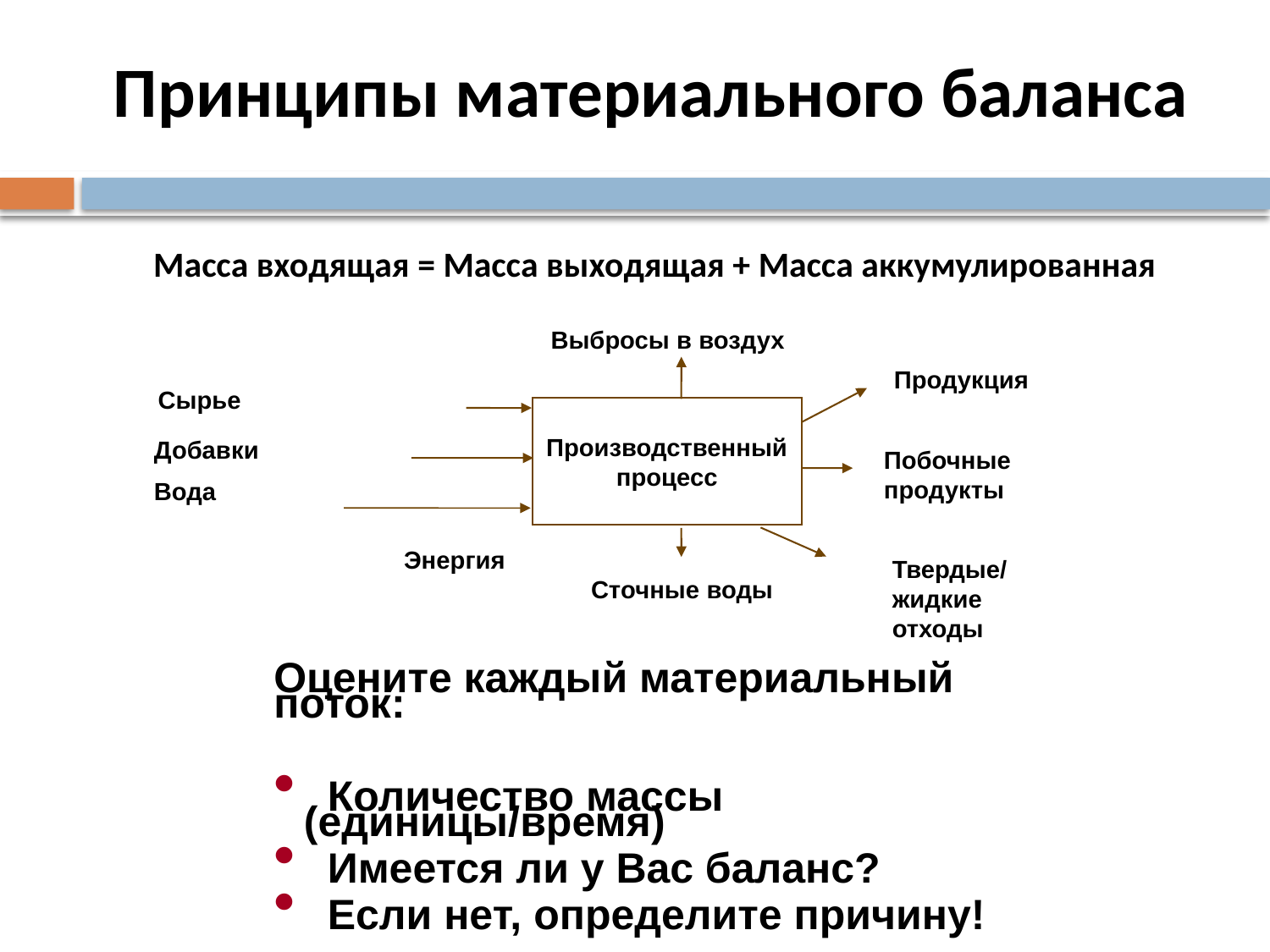

# Принципы материального баланса
Масса входящая = Масса выходящая + Масса аккумулированная
Выбросы в воздух

Продукция
Сырье

Производственный процесс

Добавки
Вода
Побочные продукты

Энергия
Твердые/жидкие отходы
Сточные воды
Оцените каждый материальный поток:

  Количество массы (единицы/время)
  Имеется ли у Вас баланс?
  Если нет, определите причину!